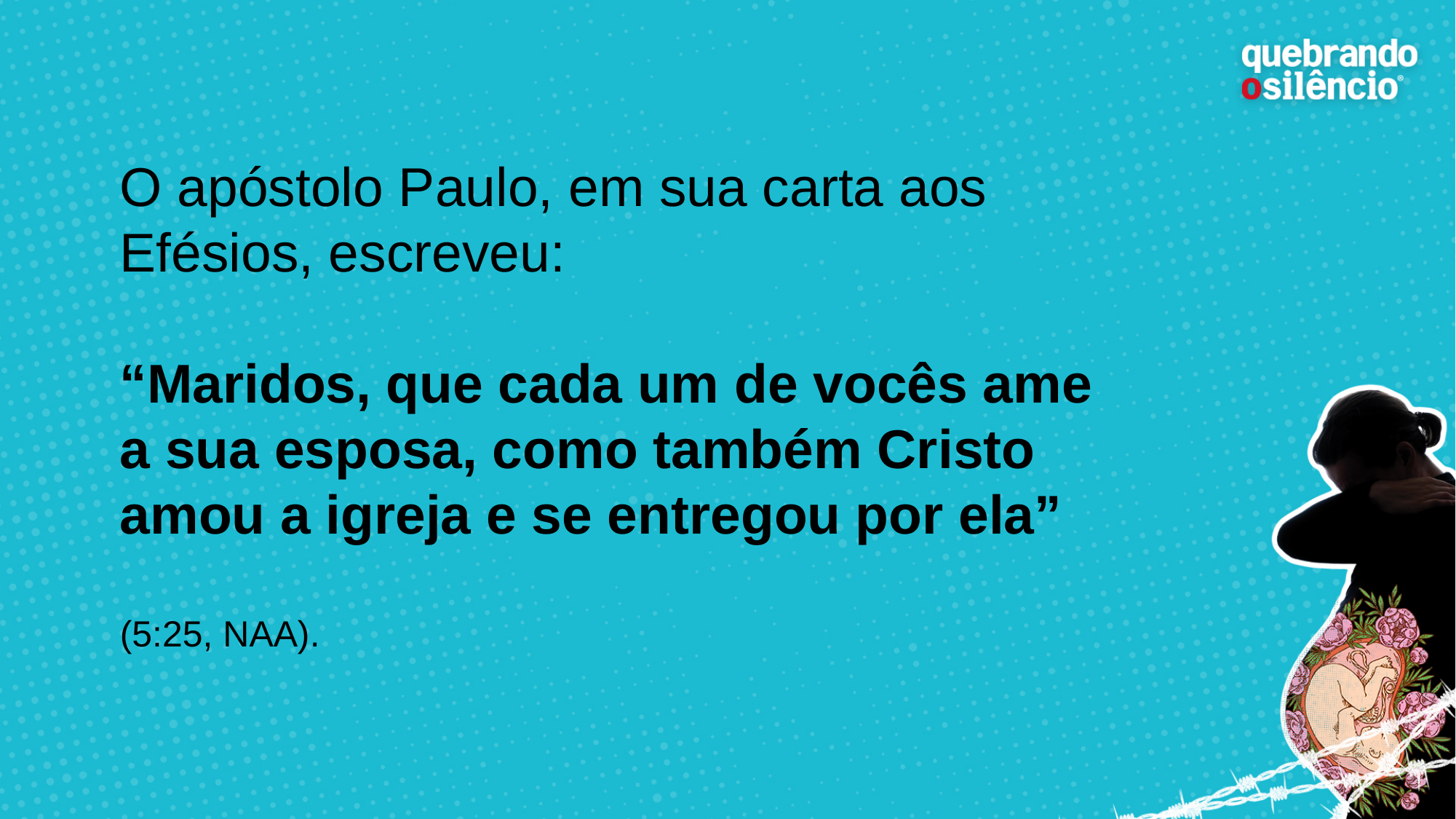

# O apóstolo Paulo, em sua carta aos Efésios, escreveu: “Maridos, que cada um de vocês ame a sua esposa, como também Cristo amou a igreja e se entregou por ela” (5:25, NAA).